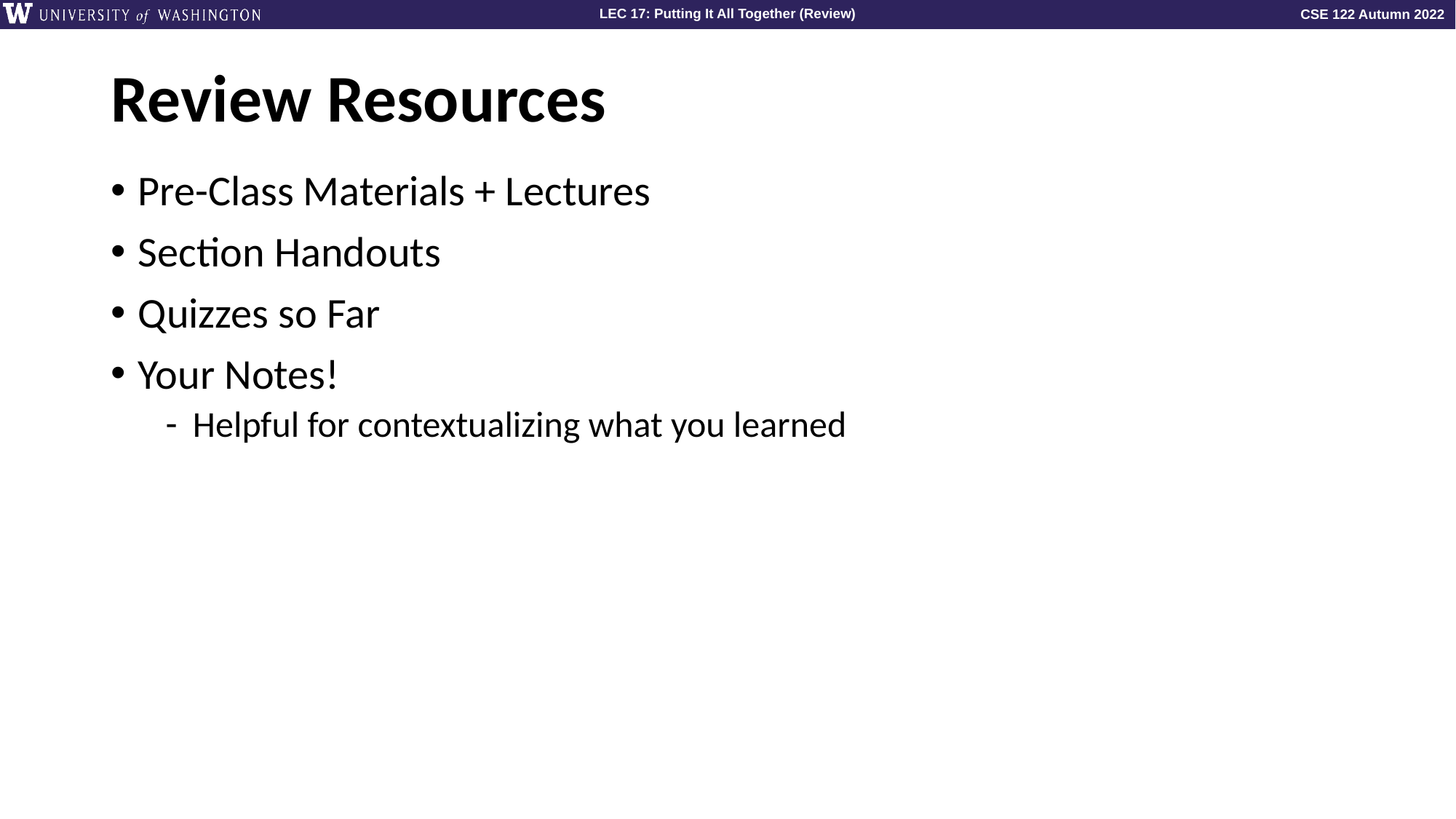

# Review Resources
Pre-Class Materials + Lectures
Section Handouts
Quizzes so Far
Your Notes!
Helpful for contextualizing what you learned